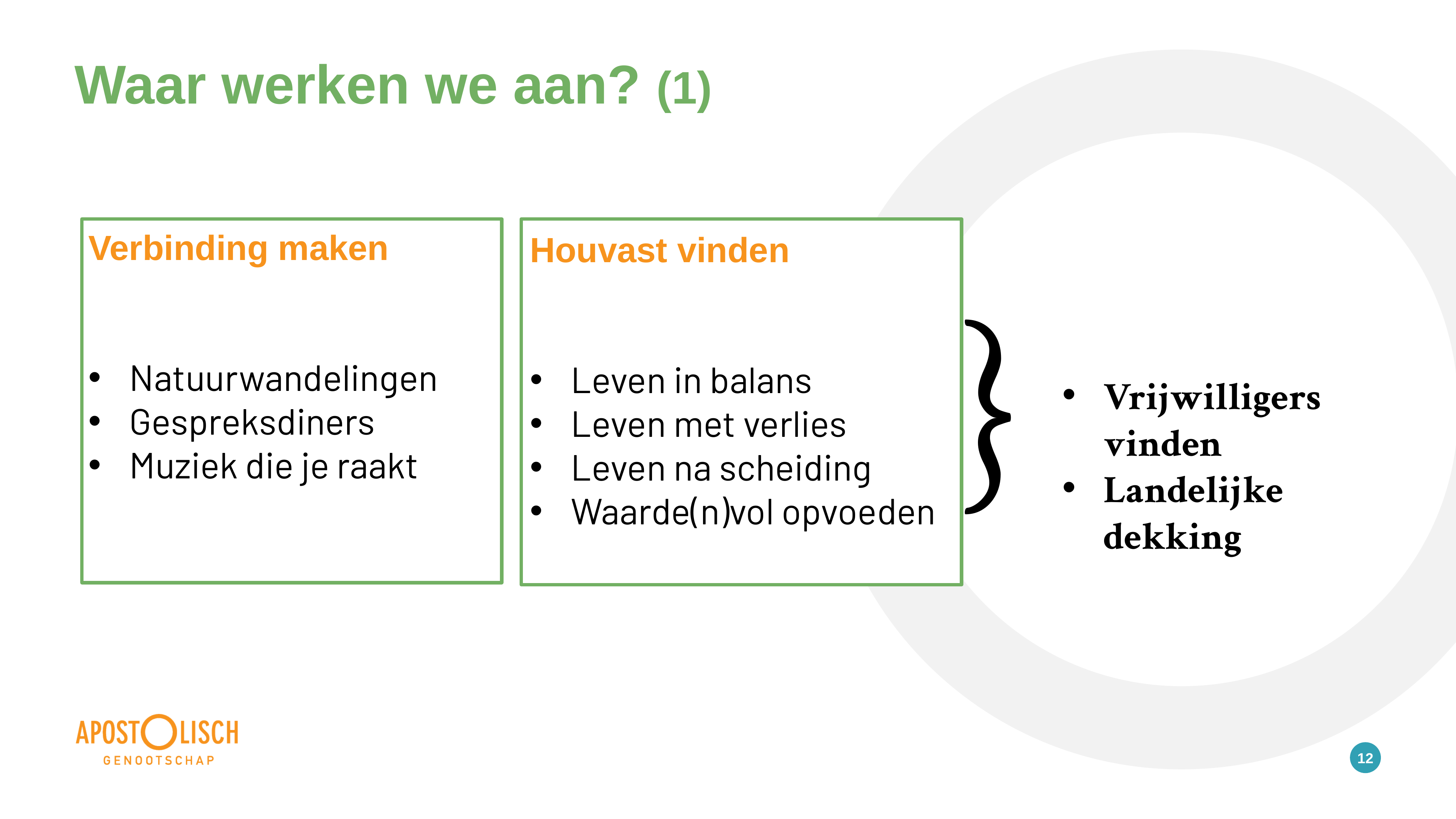

# Waar werken we aan? (1)
Verbinding maken

Natuurwandelingen
Gespreksdiners
Muziek die je raakt

Houvast vinden

Leven in balans
Leven met verlies
Leven na scheiding
Waarde(n)vol opvoeden

}
Vrijwilligers vinden
Landelijke dekking
12